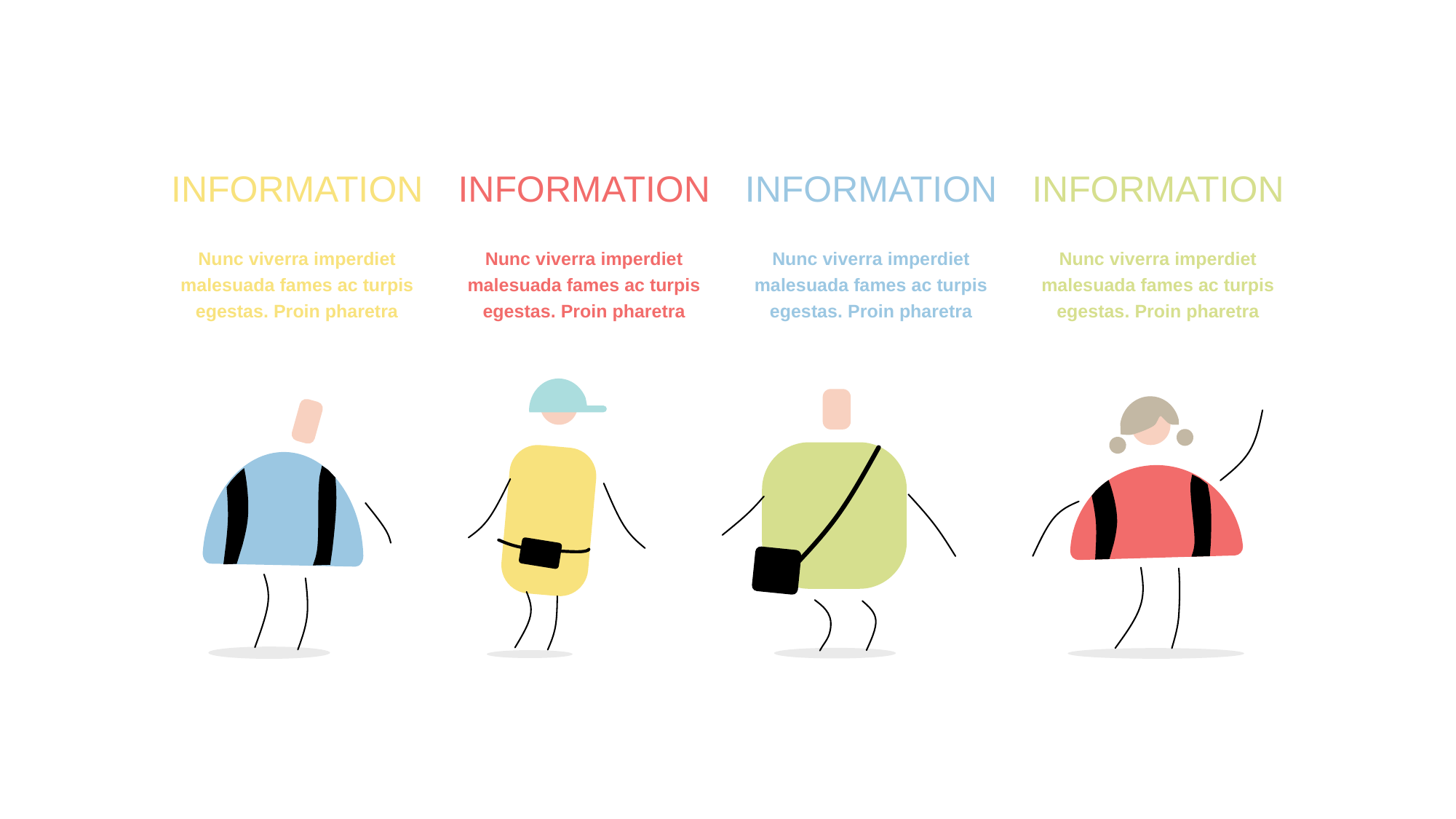

INFORMATION
Nunc viverra imperdiet malesuada fames ac turpis egestas. Proin pharetra
INFORMATION
Nunc viverra imperdiet malesuada fames ac turpis egestas. Proin pharetra
INFORMATION
Nunc viverra imperdiet malesuada fames ac turpis egestas. Proin pharetra
INFORMATION
Nunc viverra imperdiet malesuada fames ac turpis egestas. Proin pharetra